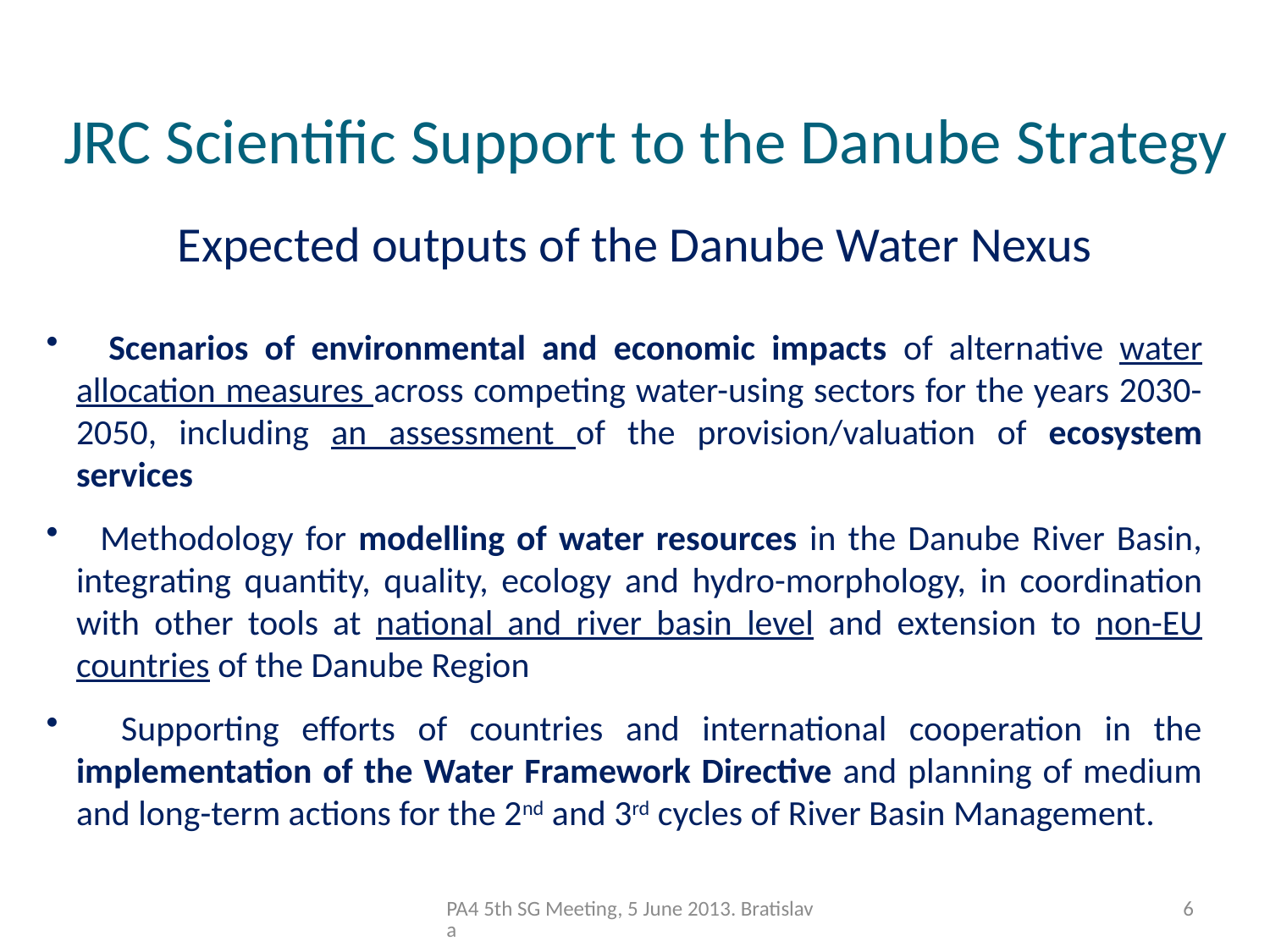

JRC Scientific Support to the Danube Strategy
Expected outputs of the Danube Water Nexus
  Scenarios of environmental and economic impacts of alternative water allocation measures across competing water-using sectors for the years 2030-2050, including an assessment of the provision/valuation of ecosystem services
  Methodology for modelling of water resources in the Danube River Basin, integrating quantity, quality, ecology and hydro-morphology, in coordination with other tools at national and river basin level and extension to non-EU countries of the Danube Region
  Supporting efforts of countries and international cooperation in the implementation of the Water Framework Directive and planning of medium and long-term actions for the 2nd and 3rd cycles of River Basin Management.
PA4 5th SG Meeting, 5 June 2013. Bratislava
6